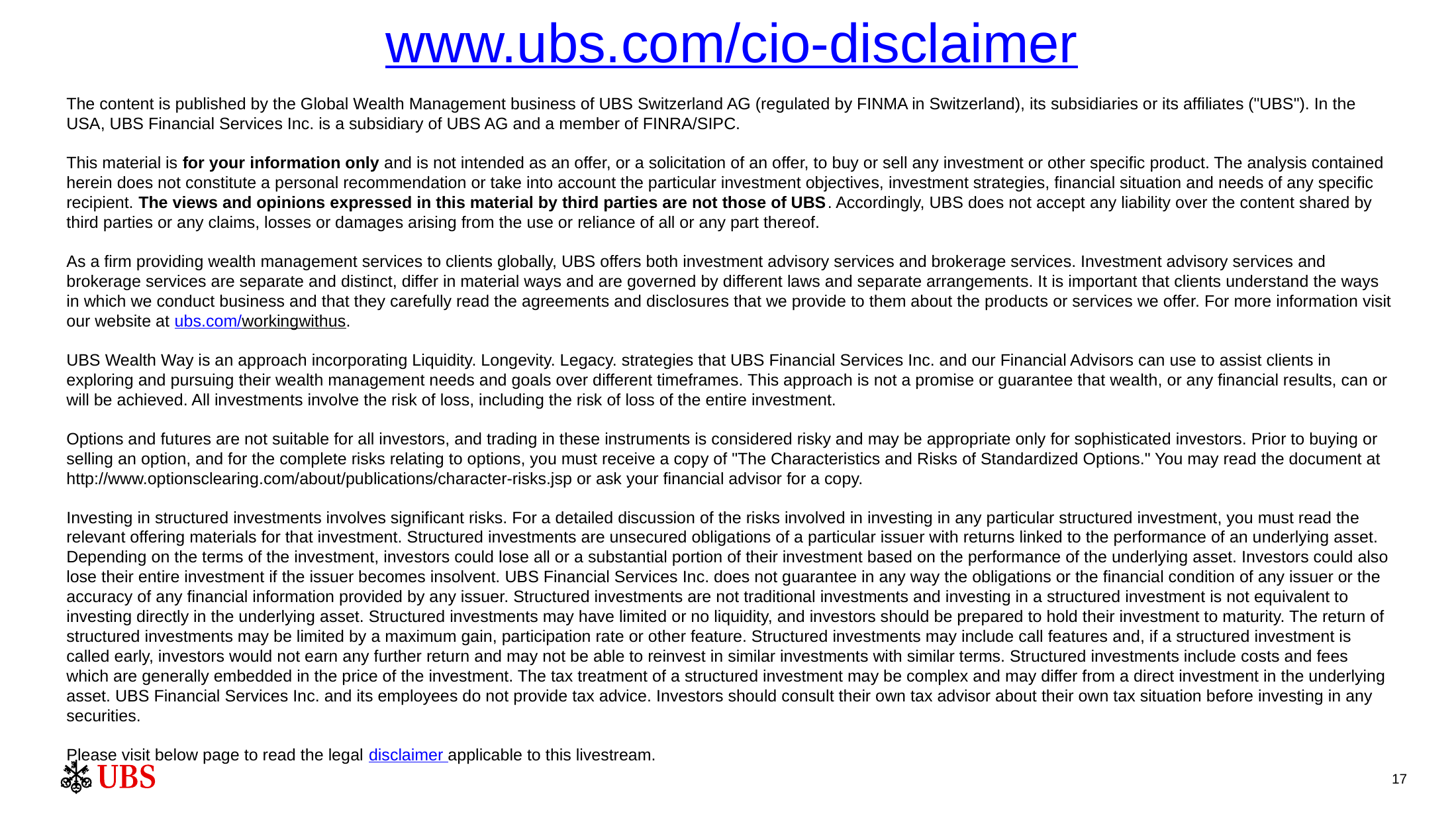

www.ubs.com/cio-disclaimer
The content is published by the Global Wealth Management business of UBS Switzerland AG (regulated by FINMA in Switzerland), its subsidiaries or its affiliates ("UBS"). In the USA, UBS Financial Services Inc. is a subsidiary of UBS AG and a member of FINRA/SIPC.
This material is for your information only and is not intended as an offer, or a solicitation of an offer, to buy or sell any investment or other specific product. The analysis contained herein does not constitute a personal recommendation or take into account the particular investment objectives, investment strategies, financial situation and needs of any specific recipient. The views and opinions expressed in this material by third parties are not those of UBS. Accordingly, UBS does not accept any liability over the content shared by third parties or any claims, losses or damages arising from the use or reliance of all or any part thereof.
As a firm providing wealth management services to clients globally, UBS offers both investment advisory services and brokerage services. Investment advisory services and brokerage services are separate and distinct, differ in material ways and are governed by different laws and separate arrangements. It is important that clients understand the ways in which we conduct business and that they carefully read the agreements and disclosures that we provide to them about the products or services we offer. For more information visit our website at ubs.com/workingwithus.
UBS Wealth Way is an approach incorporating Liquidity. Longevity. Legacy. strategies that UBS Financial Services Inc. and our Financial Advisors can use to assist clients in exploring and pursuing their wealth management needs and goals over different timeframes. This approach is not a promise or guarantee that wealth, or any financial results, can or will be achieved. All investments involve the risk of loss, including the risk of loss of the entire investment.
Options and futures are not suitable for all investors, and trading in these instruments is considered risky and may be appropriate only for sophisticated investors. Prior to buying or selling an option, and for the complete risks relating to options, you must receive a copy of "The Characteristics and Risks of Standardized Options." You may read the document at http://www.optionsclearing.com/about/publications/character-risks.jsp or ask your financial advisor for a copy.
Investing in structured investments involves significant risks. For a detailed discussion of the risks involved in investing in any particular structured investment, you must read the relevant offering materials for that investment. Structured investments are unsecured obligations of a particular issuer with returns linked to the performance of an underlying asset. Depending on the terms of the investment, investors could lose all or a substantial portion of their investment based on the performance of the underlying asset. Investors could also lose their entire investment if the issuer becomes insolvent. UBS Financial Services Inc. does not guarantee in any way the obligations or the financial condition of any issuer or the accuracy of any financial information provided by any issuer. Structured investments are not traditional investments and investing in a structured investment is not equivalent to investing directly in the underlying asset. Structured investments may have limited or no liquidity, and investors should be prepared to hold their investment to maturity. The return of structured investments may be limited by a maximum gain, participation rate or other feature. Structured investments may include call features and, if a structured investment is called early, investors would not earn any further return and may not be able to reinvest in similar investments with similar terms. Structured investments include costs and fees which are generally embedded in the price of the investment. The tax treatment of a structured investment may be complex and may differ from a direct investment in the underlying asset. UBS Financial Services Inc. and its employees do not provide tax advice. Investors should consult their own tax advisor about their own tax situation before investing in any securities.
Please visit below page to read the legal disclaimer applicable to this livestream.